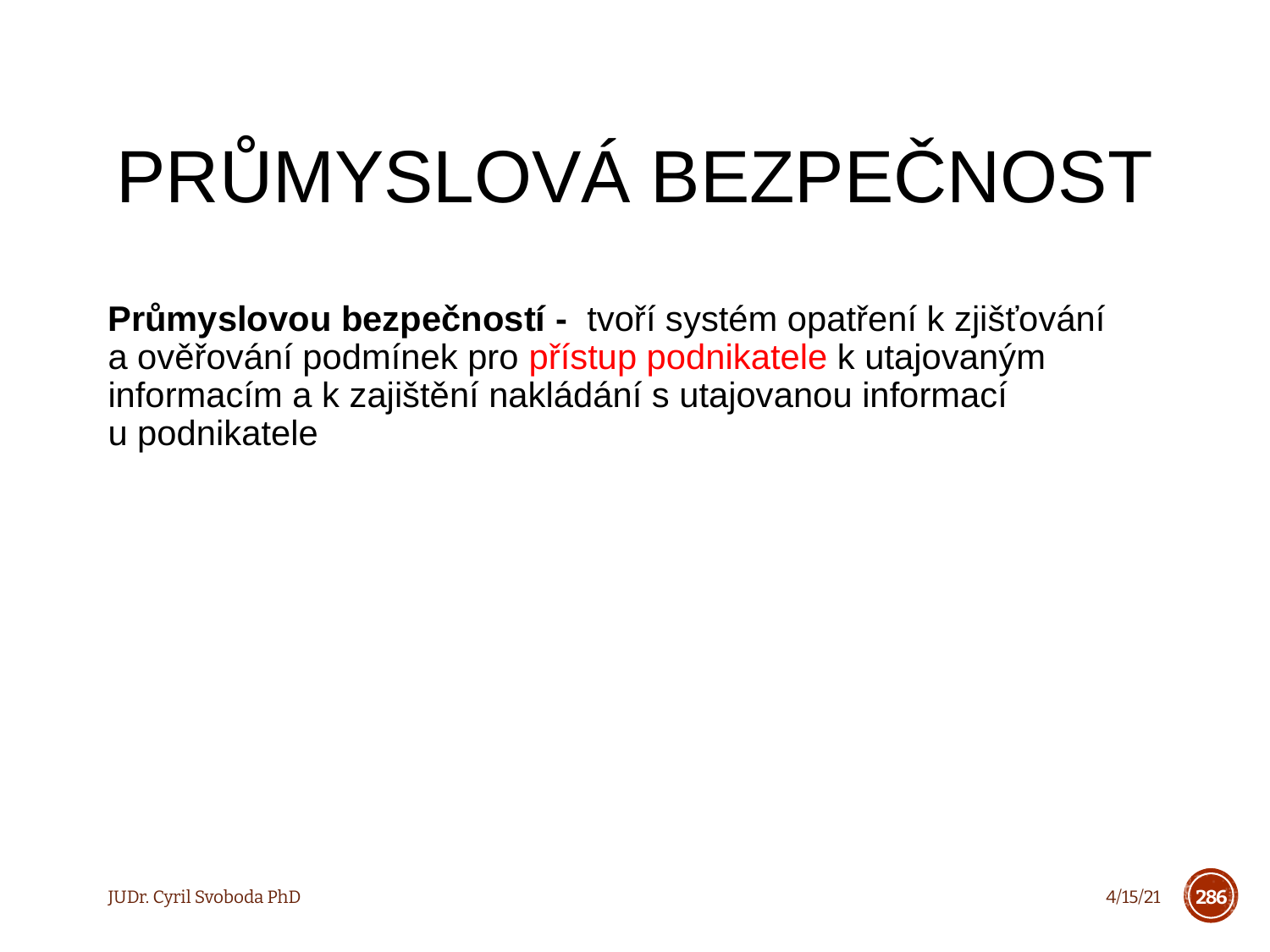

# Průmyslová bezpečnost
Průmyslovou bezpečností -  tvoří systém opatření k zjišťování a ověřování podmínek pro přístup podnikatele k utajovaným informacím a k zajištění nakládání s utajovanou informací u podnikatele

JUDr. Cyril Svoboda PhD
4/15/21
286